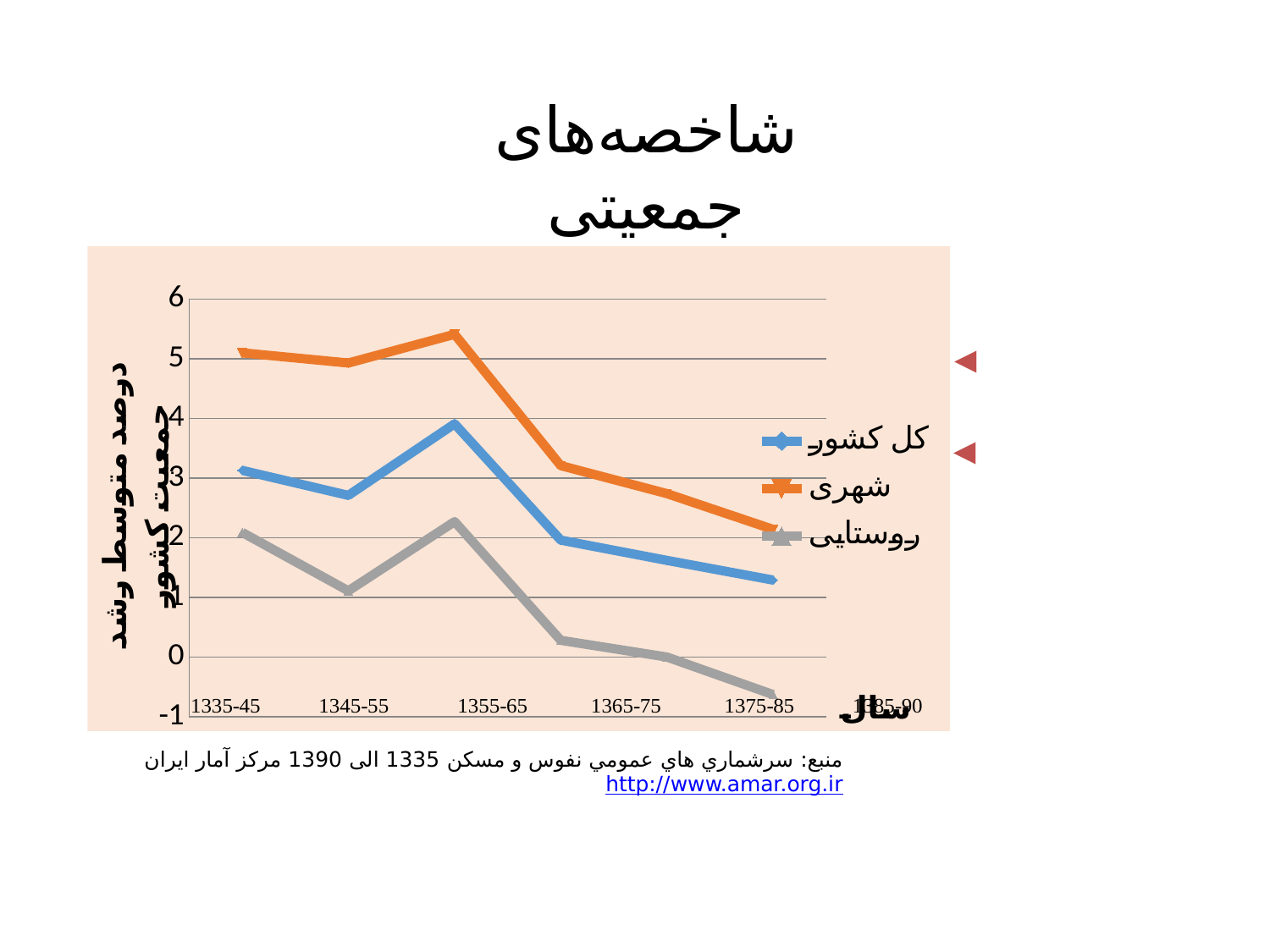

شاخصه‌های جمعیتی

### Chart

| Category |  |  |  |
|---|---|---|---|
میزان باروری
نرخ رشد جمعیت
منبع: سرشماري هاي عمومي نفوس و مسكن 1335 الی 1390 مرکز آمار ایران http://www.amar.org.ir